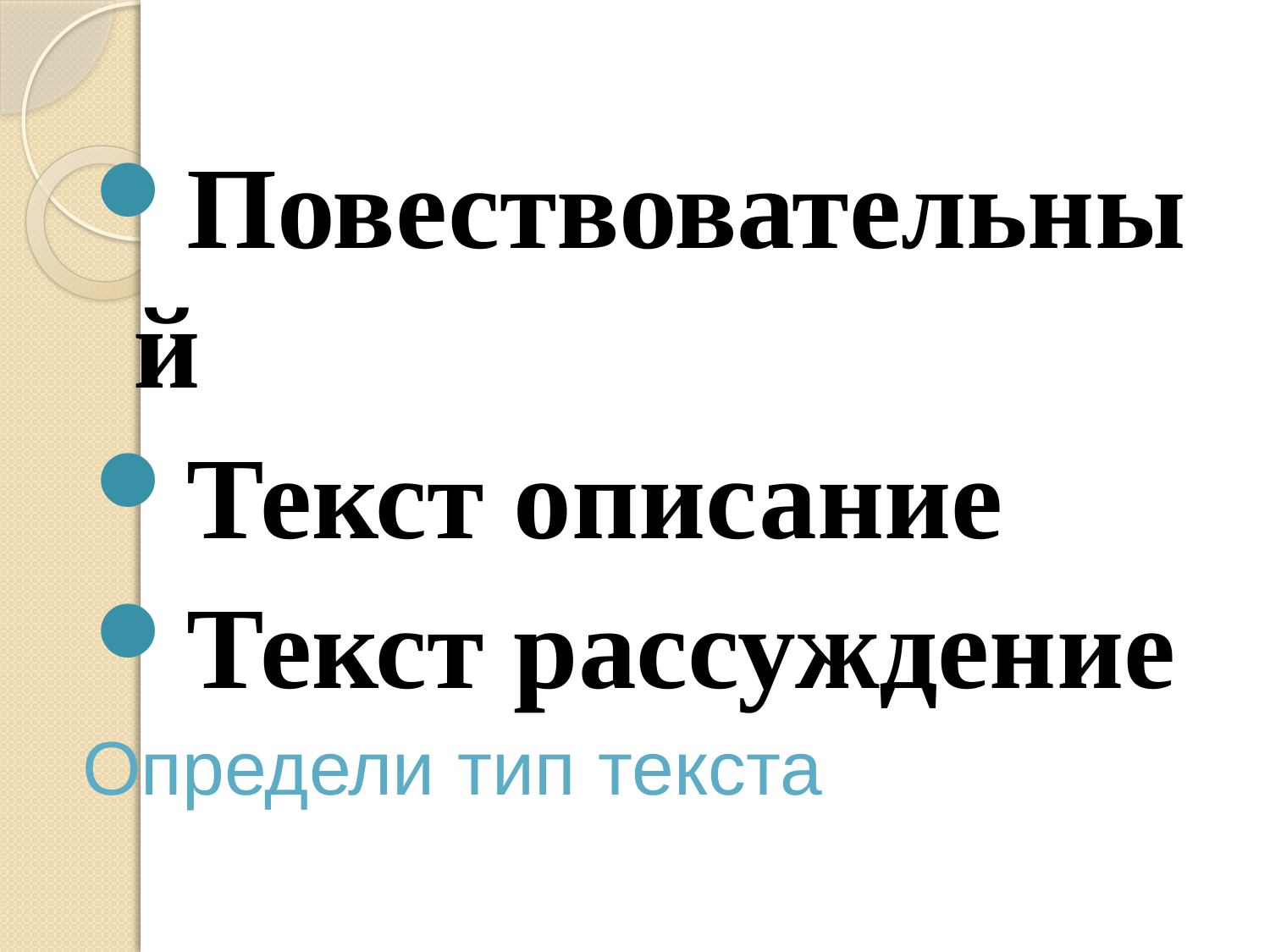

Повествовательный
Текст описание
Текст рассуждение
# Определи тип текста